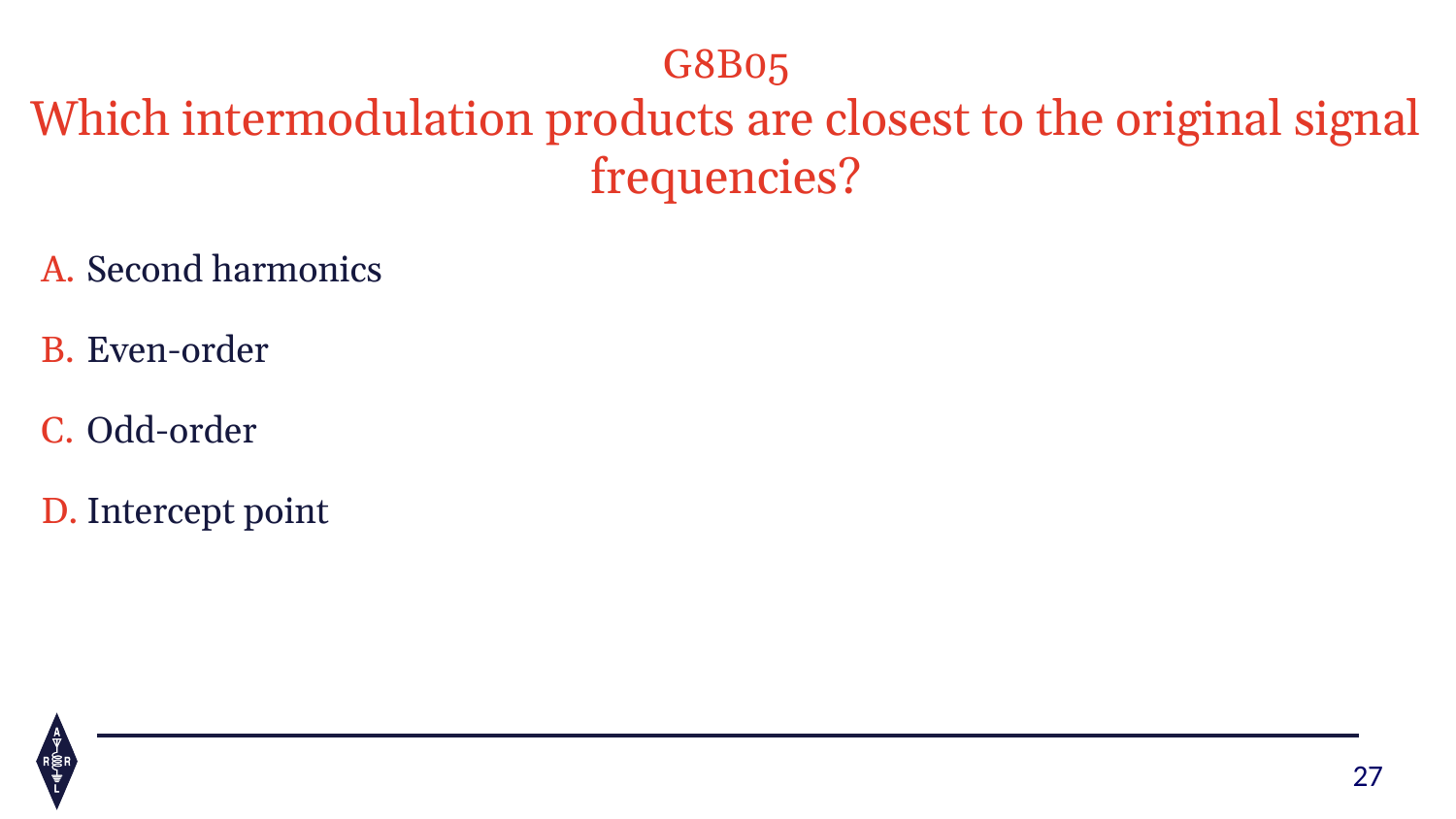

G8B05
Which intermodulation products are closest to the original signal frequencies?
Second harmonics
Even-order
Odd-order
Intercept point
27